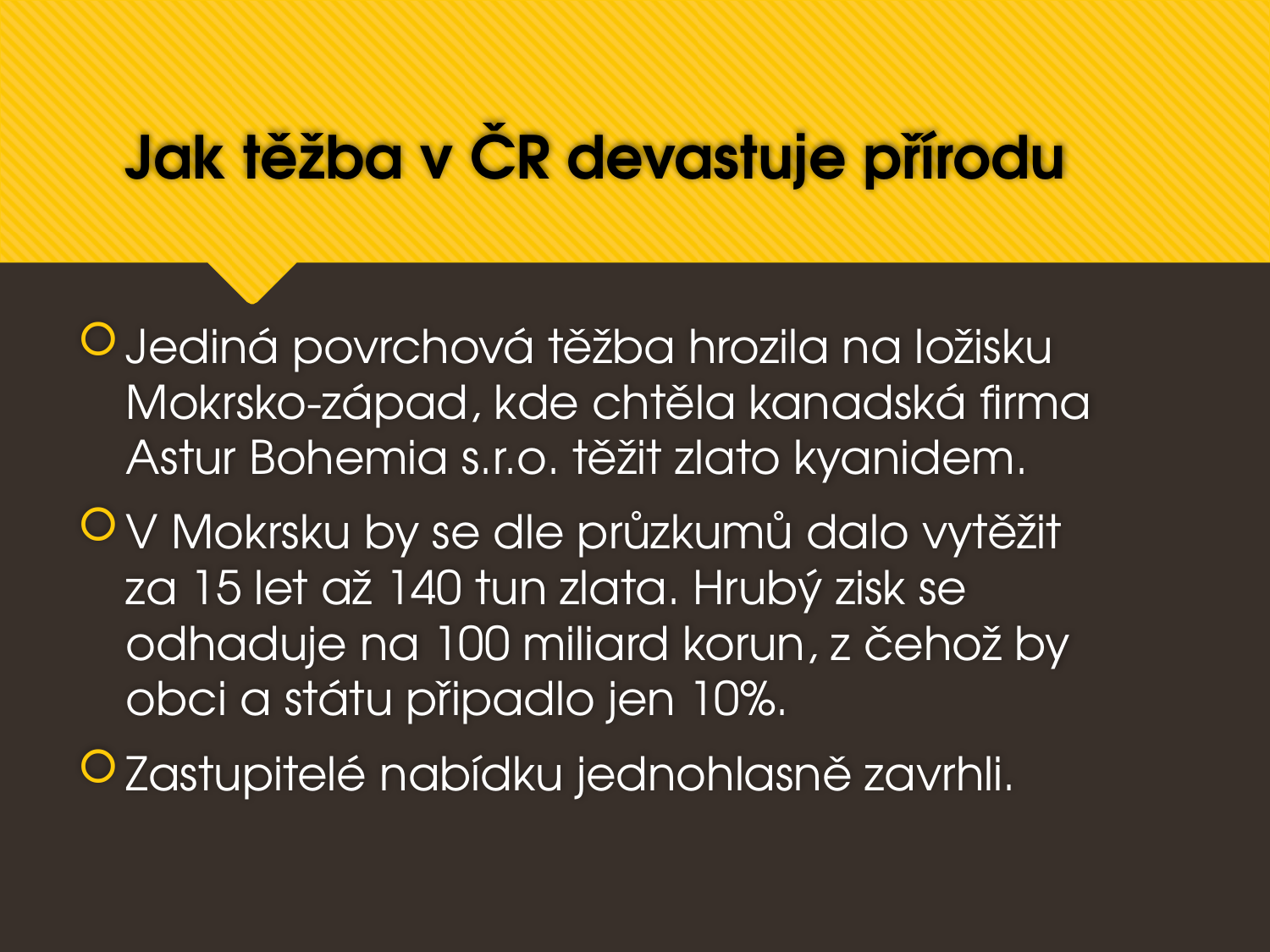

# Jak těžba v ČR devastuje přírodu
Jediná povrchová těžba hrozila na ložisku Mokrsko-západ, kde chtěla kanadská firma Astur Bohemia s.r.o. těžit zlato kyanidem.
V Mokrsku by se dle průzkumů dalo vytěžit za 15 let až 140 tun zlata. Hrubý zisk se odhaduje na 100 miliard korun, z čehož by obci a státu připadlo jen 10%.
Zastupitelé nabídku jednohlasně zavrhli.